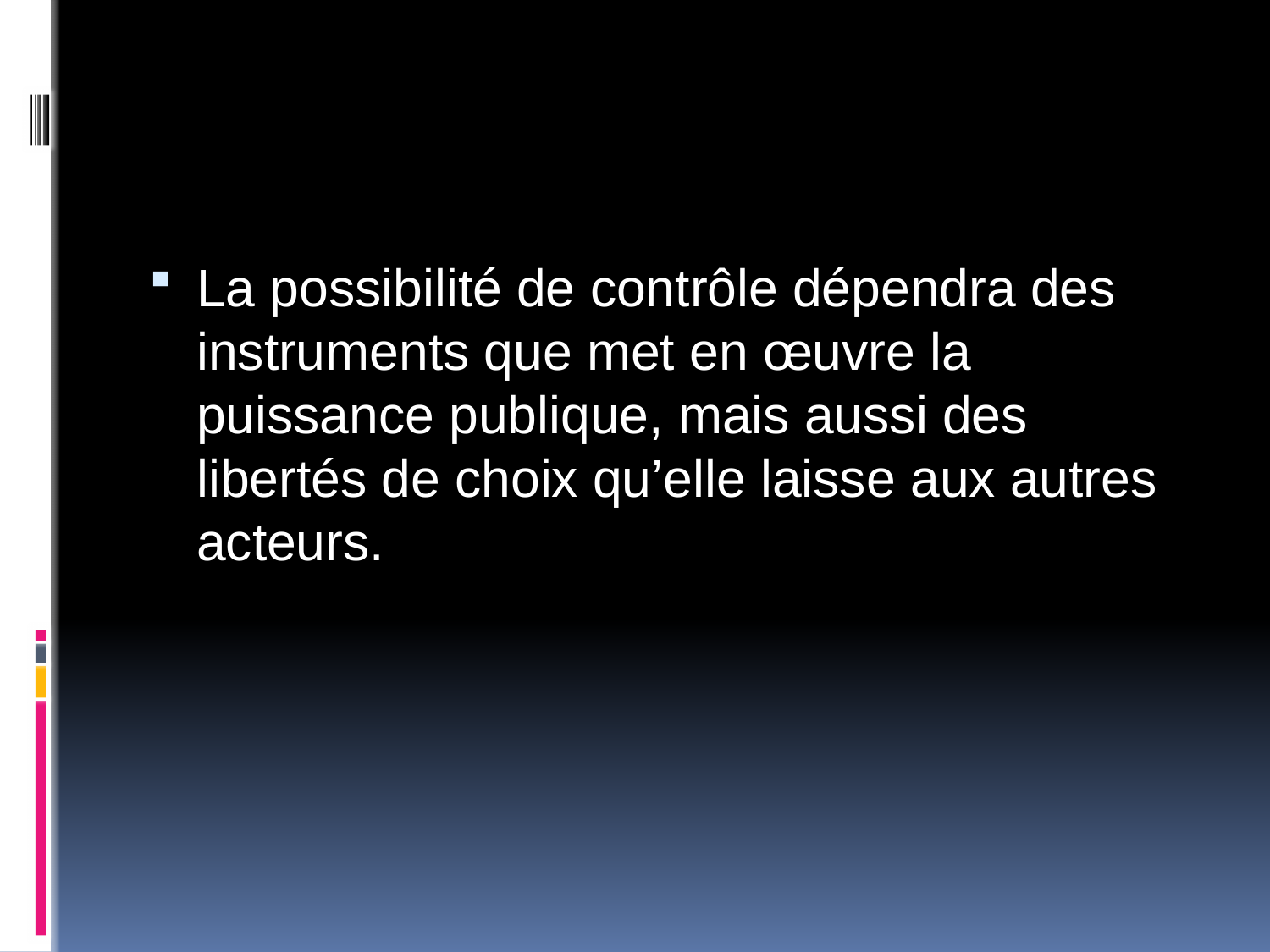

#
La possibilité de contrôle dépendra des instruments que met en œuvre la puissance publique, mais aussi des libertés de choix qu’elle laisse aux autres acteurs.